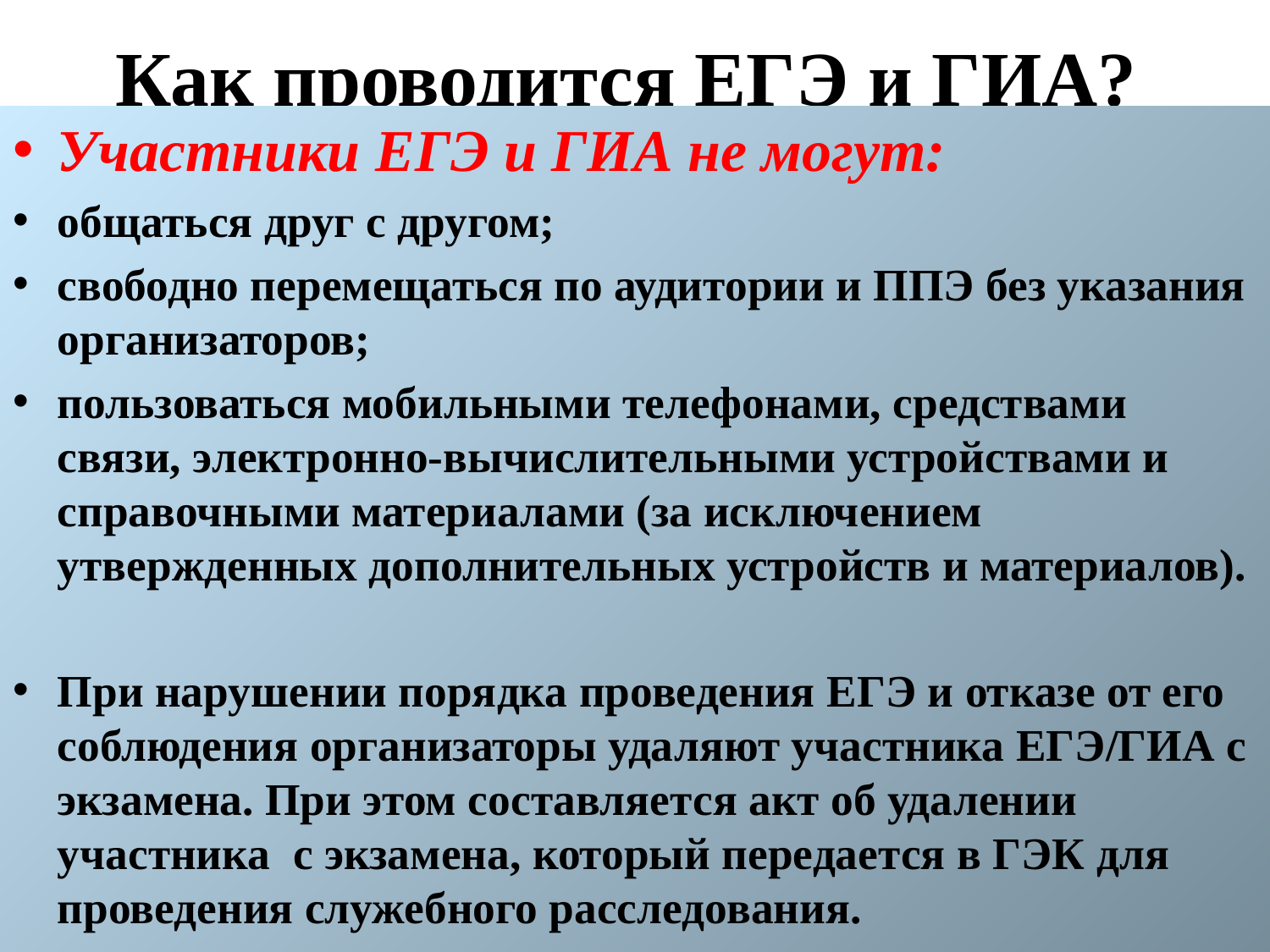

# Как проводится ЕГЭ и ГИА?
Участники ЕГЭ и ГИА не могут:
общаться друг с другом;
свободно перемещаться по аудитории и ППЭ без указания организаторов;
пользоваться мобильными телефонами, средствами связи, электронно-вычислительными устройствами и справочными материалами (за исключением утвержденных дополнительных устройств и материалов).

При нарушении порядка проведения ЕГЭ и отказе от его соблюдения организаторы удаляют участника ЕГЭ/ГИА с экзамена. При этом составляется акт об удалении участника  с экзамена, который передается в ГЭК для проведения служебного расследования.